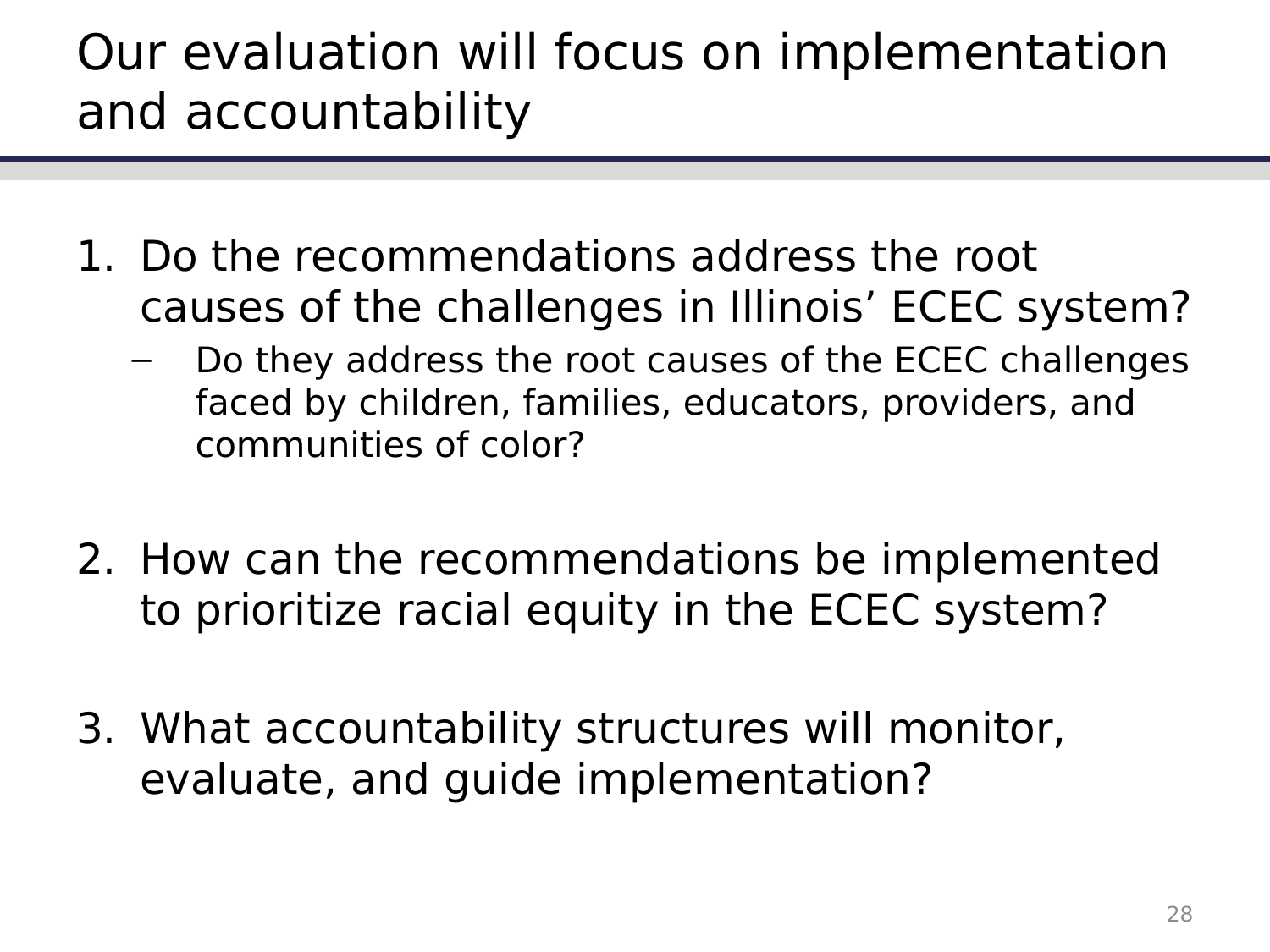

# Our evaluation will focus on implementation and accountability
Do the recommendations address the root causes of the challenges in Illinois’ ECEC system?
Do they address the root causes of the ECEC challenges faced by children, families, educators, providers, and communities of color?

How can the recommendations be implemented to prioritize racial equity in the ECEC system?

What accountability structures will monitor, evaluate, and guide implementation?
28